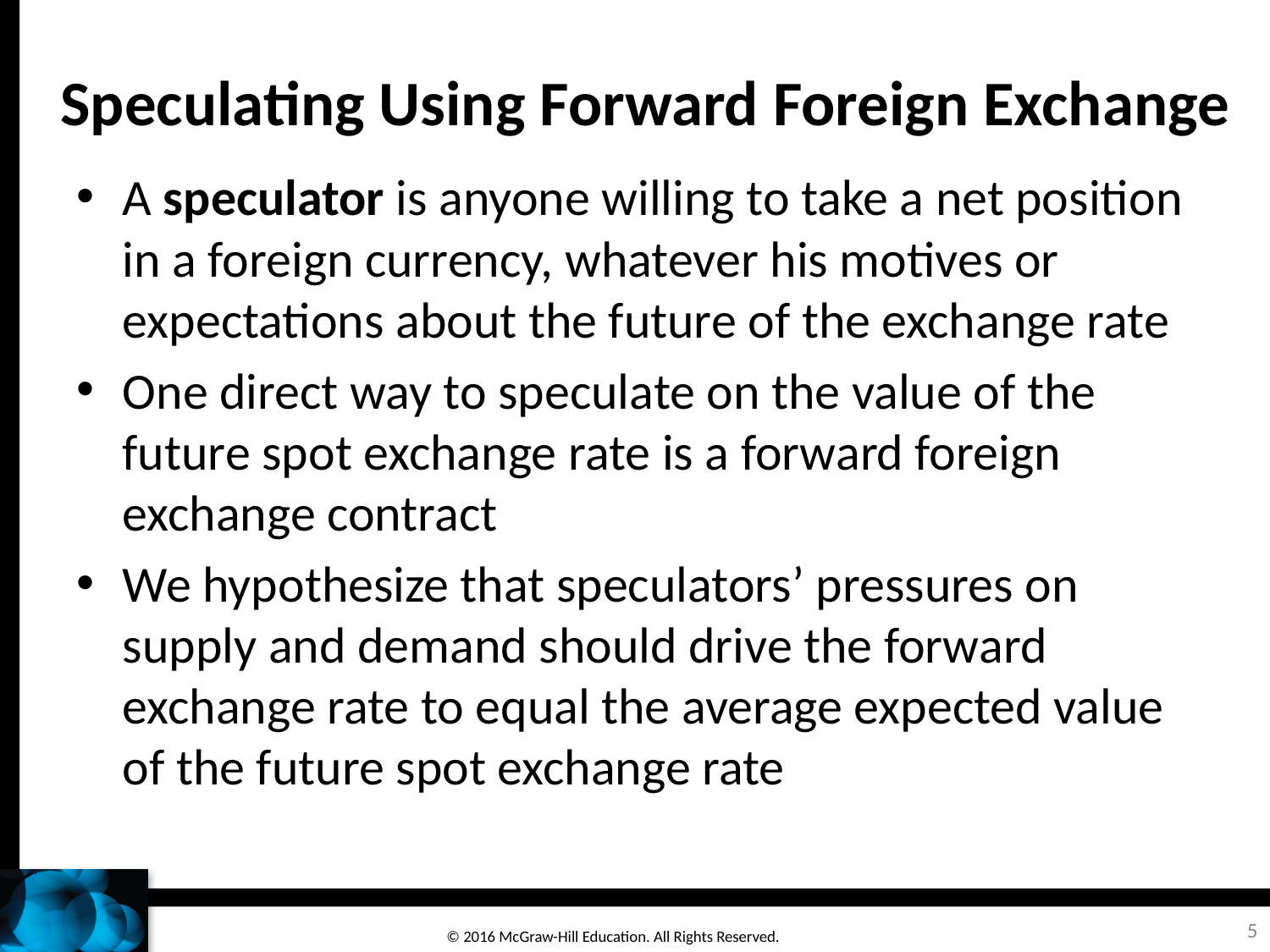

# Speculating Using Forward Foreign Exchange
A speculator is anyone willing to take a net position in a foreign currency, whatever his motives or expectations about the future of the exchange rate
One direct way to speculate on the value of the future spot exchange rate is a forward foreign exchange contract
We hypothesize that speculators’ pressures on supply and demand should drive the forward exchange rate to equal the average expected value of the future spot exchange rate
5
© 2016 McGraw-Hill Education. All Rights Reserved.